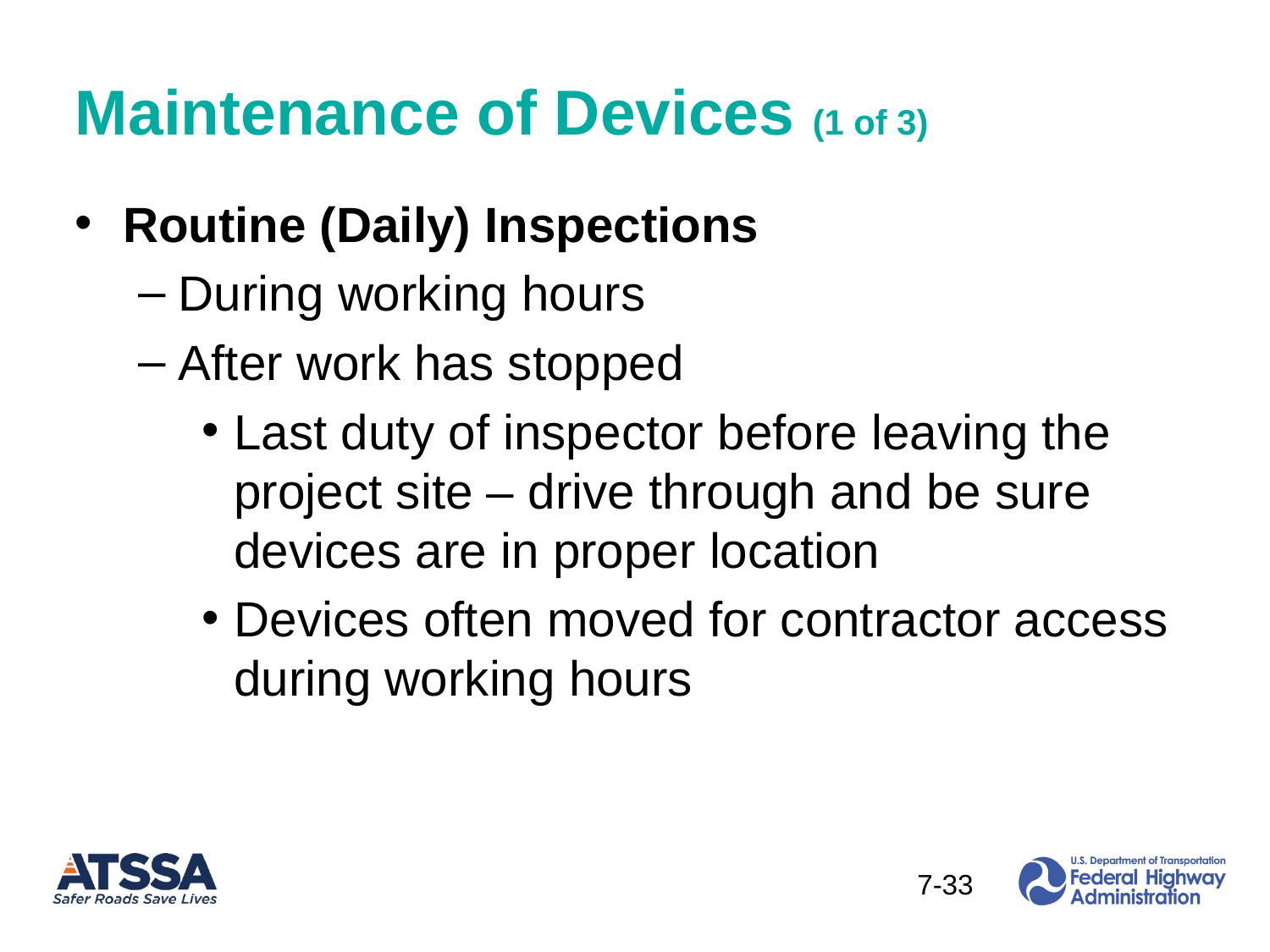

# Maintenance of Devices (1 of 3)
Routine (Daily) Inspections
During working hours
After work has stopped
Last duty of inspector before leaving the project site – drive through and be sure devices are in proper location
Devices often moved for contractor access during working hours